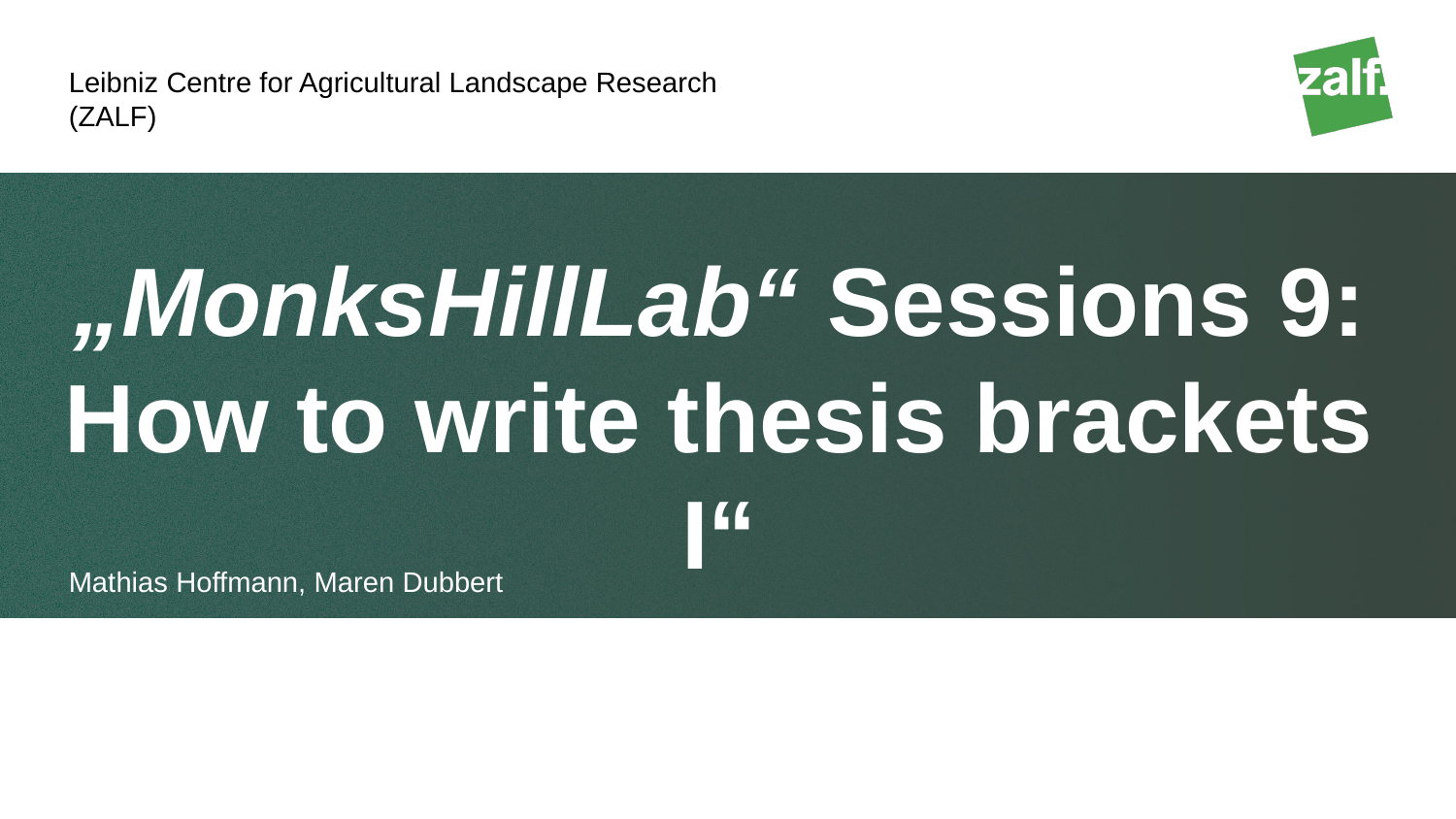

„MonksHillLab“ Sessions 9: How to write thesis brackets I“
Mathias Hoffmann, Maren Dubbert